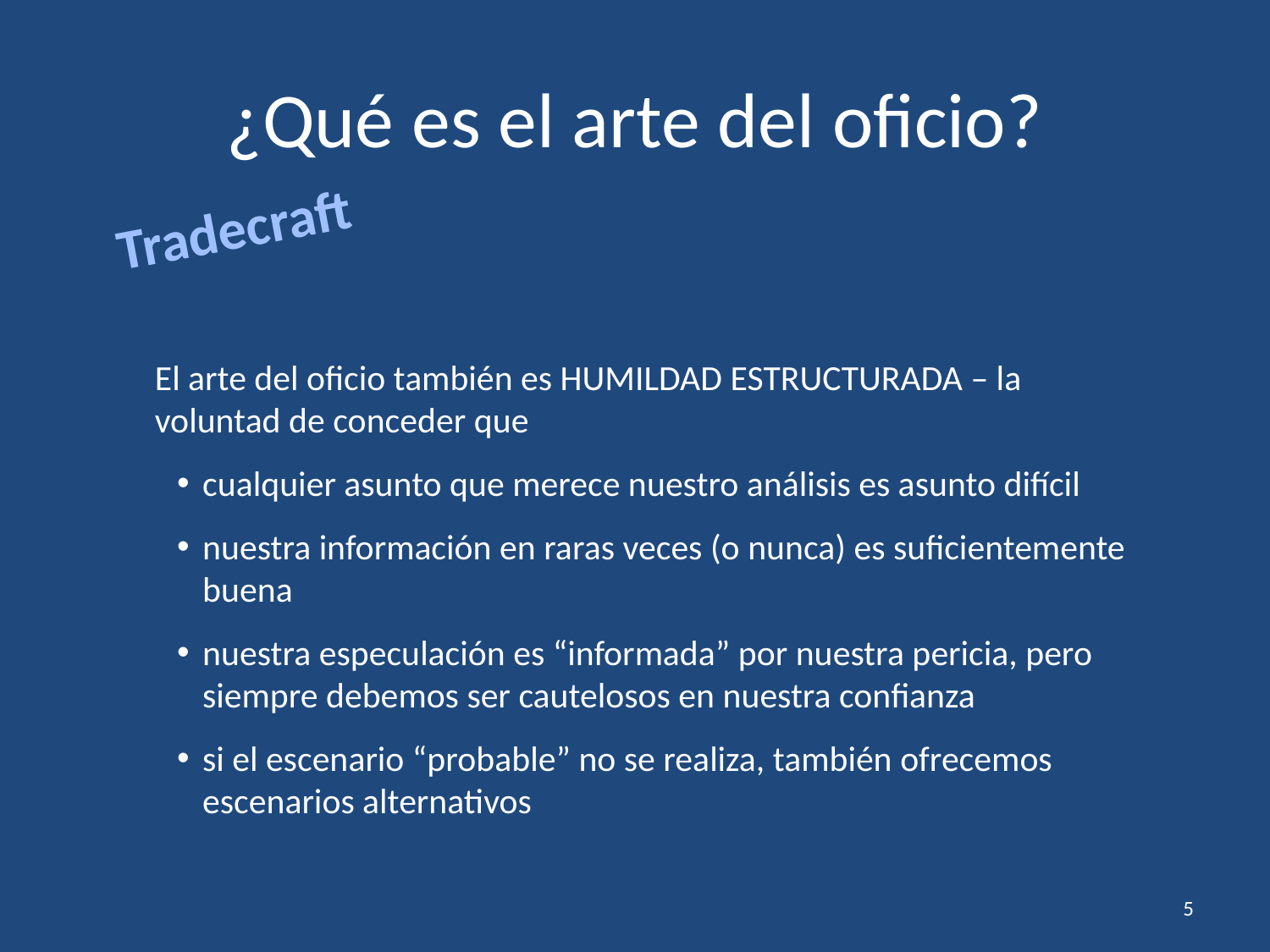

# ¿Qué es el arte del oficio?
Tradecraft
El arte del oficio también es HUMILDAD ESTRUCTURADA – la voluntad de conceder que
cualquier asunto que merece nuestro análisis es asunto difícil
nuestra información en raras veces (o nunca) es suficientemente buena
nuestra especulación es “informada” por nuestra pericia, pero siempre debemos ser cautelosos en nuestra confianza
si el escenario “probable” no se realiza, también ofrecemos escenarios alternativos
5